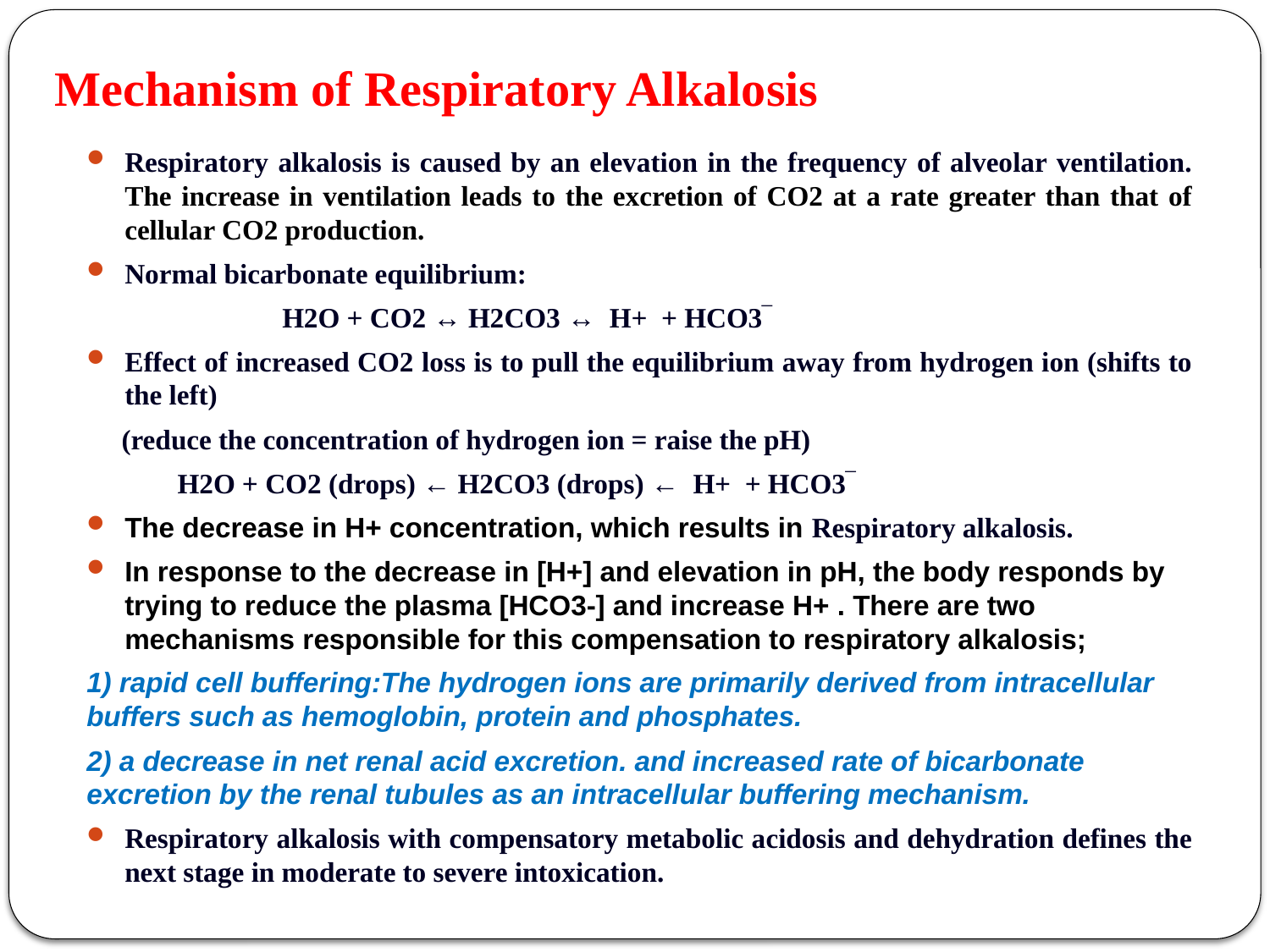

# Mechanism of Respiratory Alkalosis
Respiratory alkalosis is caused by an elevation in the frequency of alveolar ventilation. The increase in ventilation leads to the excretion of CO2 at a rate greater than that of cellular CO2 production.
Normal bicarbonate equilibrium:
                            H2O + CO2 ↔ H2CO3 ↔  H+  + HCO3‾
Effect of increased CO2 loss is to pull the equilibrium away from hydrogen ion (shifts to the left)
     (reduce the concentration of hydrogen ion = raise the pH)
             H2O + CO2 (drops) ← H2CO3 (drops) ←  H+  + HCO3‾
The decrease in H+ concentration, which results in Respiratory alkalosis.
In response to the decrease in [H+] and elevation in pH, the body responds by trying to reduce the plasma [HCO3-] and increase H+ . There are two mechanisms responsible for this compensation to respiratory alkalosis;
1) rapid cell buffering:The hydrogen ions are primarily derived from intracellular  buffers such as hemoglobin, protein and phosphates.
2) a decrease in net renal acid excretion. and increased rate of bicarbonate excretion by the renal tubules as an intracellular buffering mechanism.
Respiratory alkalosis with compensatory metabolic acidosis and dehydration defines the next stage in moderate to severe intoxication.